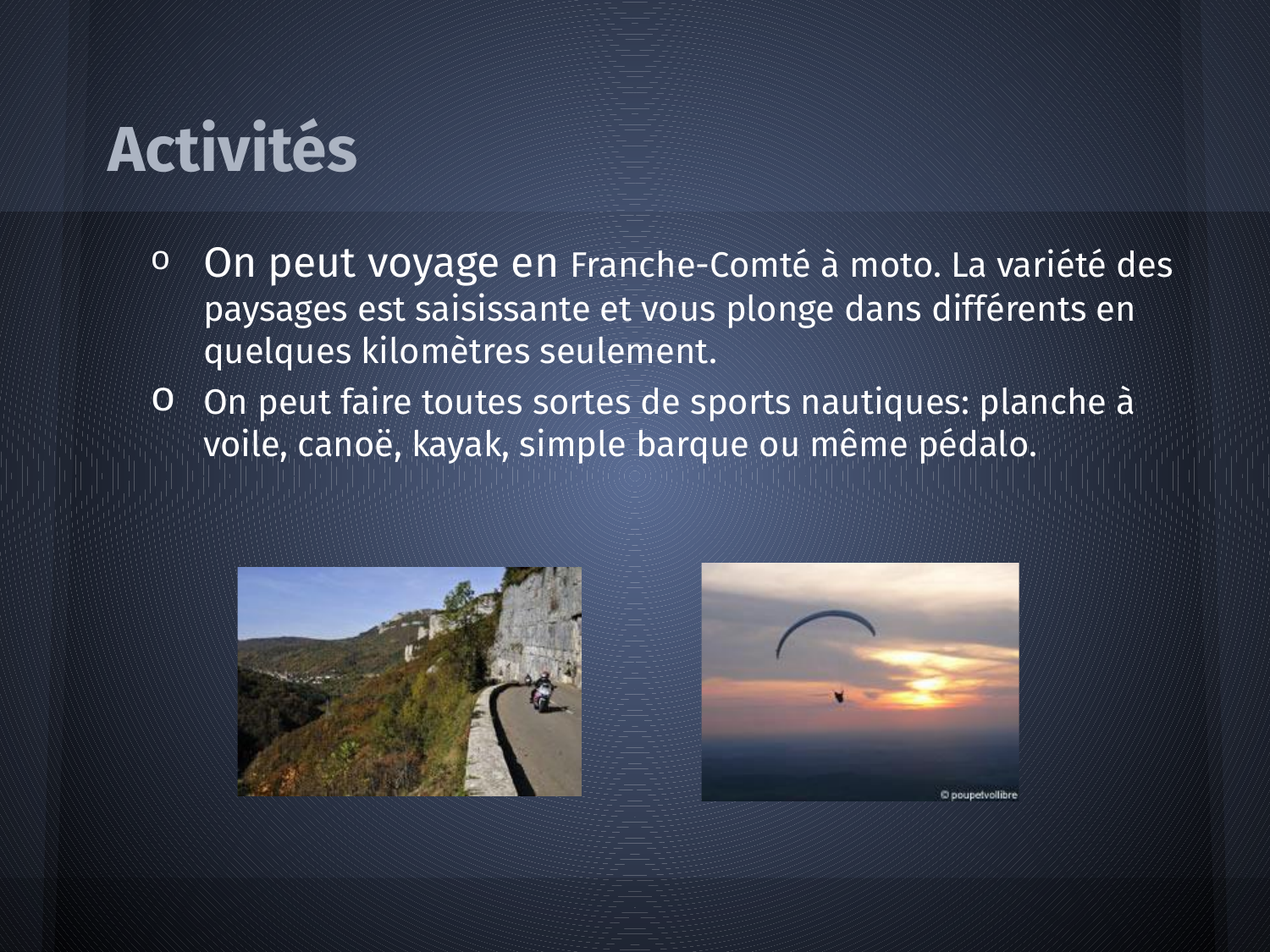

# Activités
On peut voyage en Franche-Comté à moto. La variété des paysages est saisissante et vous plonge dans différents en quelques kilomètres seulement.
On peut faire toutes sortes de sports nautiques: planche à voile, canoë, kayak, simple barque ou même pédalo.